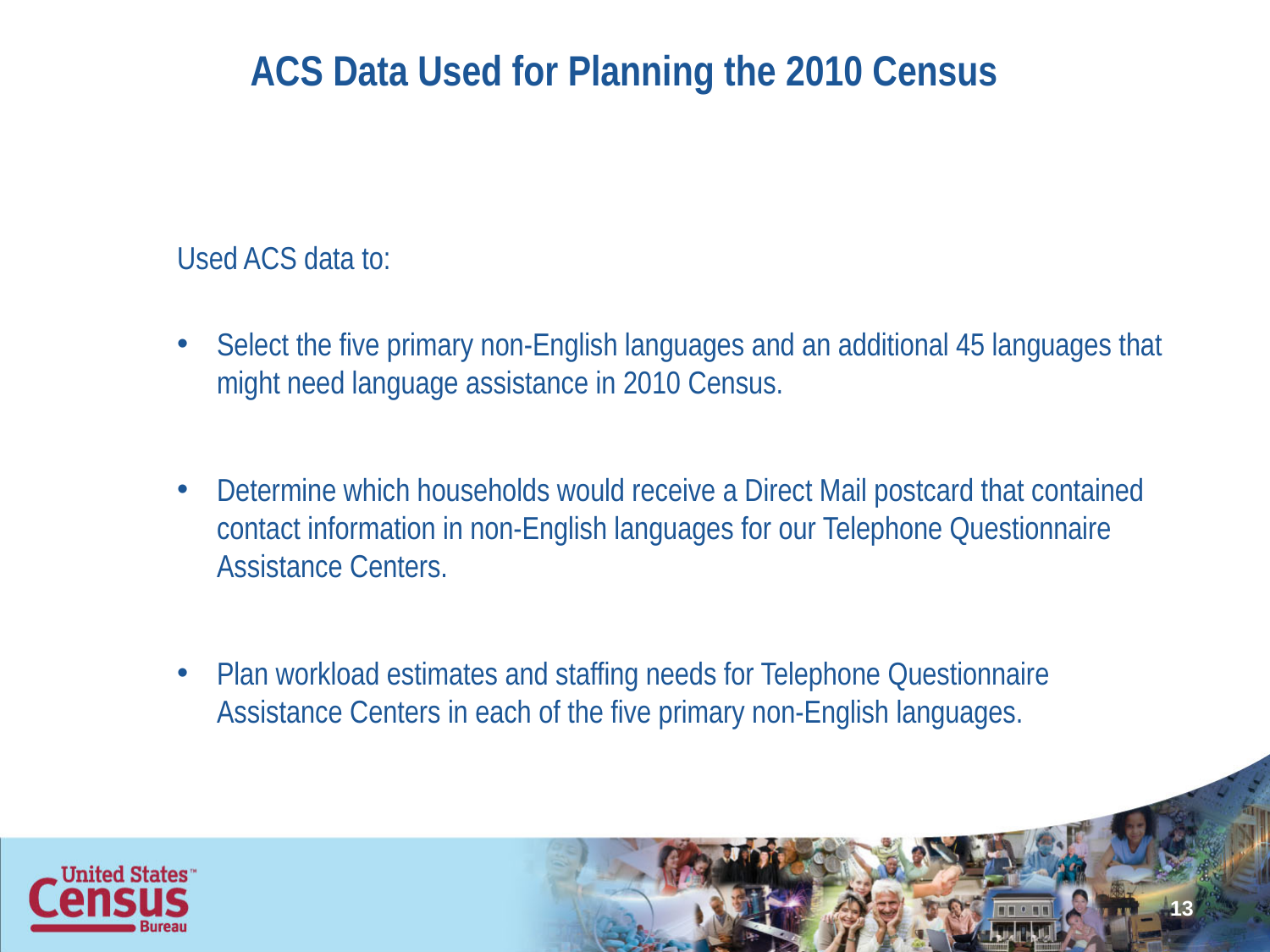

# ACS Data Used for Planning the 2010 Census
Used ACS data to:

Select the five primary non-English languages and an additional 45 languages that might need language assistance in 2010 Census.

Determine which households would receive a Direct Mail postcard that contained contact information in non-English languages for our Telephone Questionnaire Assistance Centers.

Plan workload estimates and staffing needs for Telephone Questionnaire Assistance Centers in each of the five primary non-English languages.

13